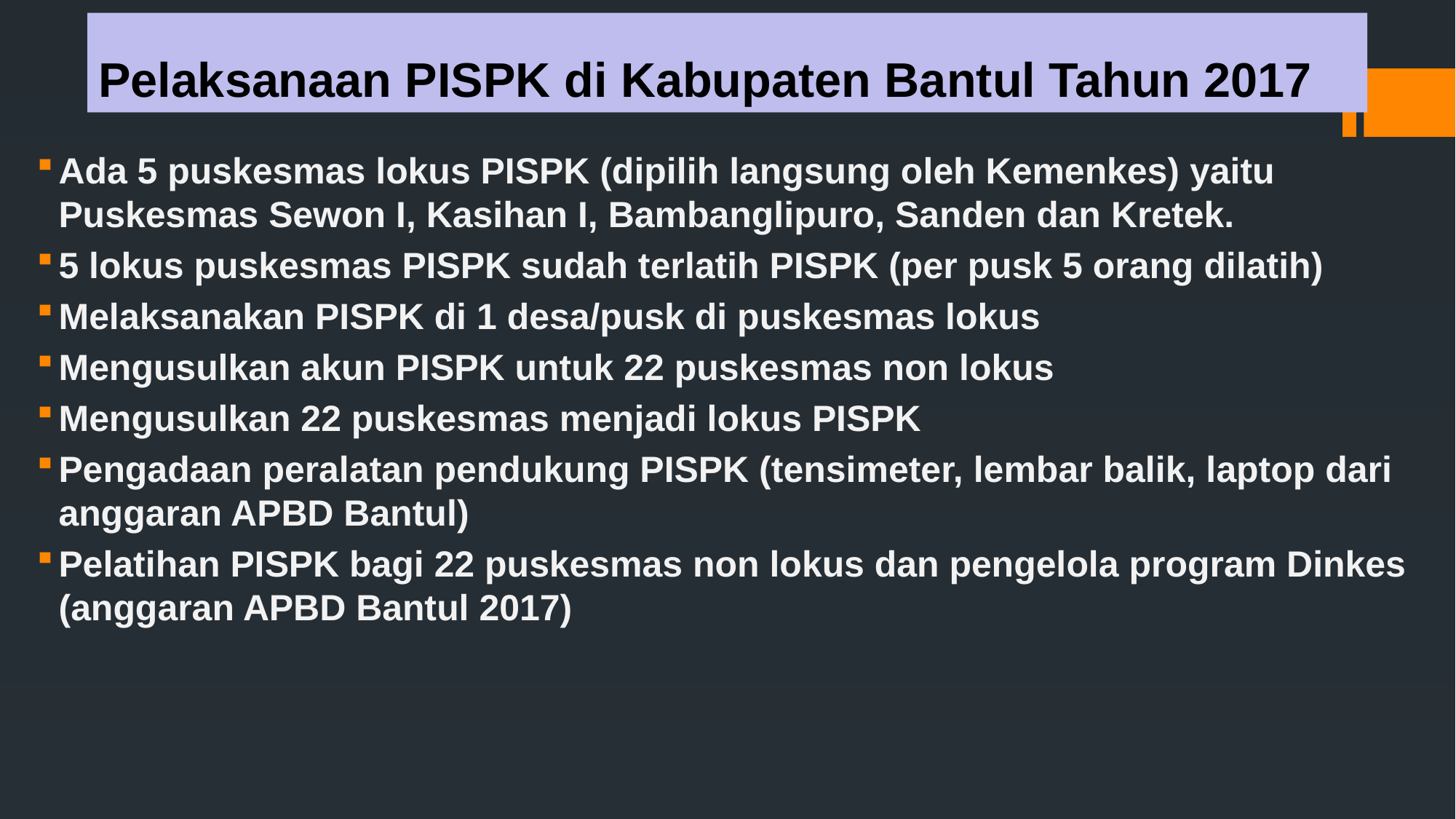

# Pelaksanaan PISPK di Kabupaten Bantul Tahun 2017
Ada 5 puskesmas lokus PISPK (dipilih langsung oleh Kemenkes) yaitu Puskesmas Sewon I, Kasihan I, Bambanglipuro, Sanden dan Kretek.
5 lokus puskesmas PISPK sudah terlatih PISPK (per pusk 5 orang dilatih)
Melaksanakan PISPK di 1 desa/pusk di puskesmas lokus
Mengusulkan akun PISPK untuk 22 puskesmas non lokus
Mengusulkan 22 puskesmas menjadi lokus PISPK
Pengadaan peralatan pendukung PISPK (tensimeter, lembar balik, laptop dari anggaran APBD Bantul)
Pelatihan PISPK bagi 22 puskesmas non lokus dan pengelola program Dinkes (anggaran APBD Bantul 2017)